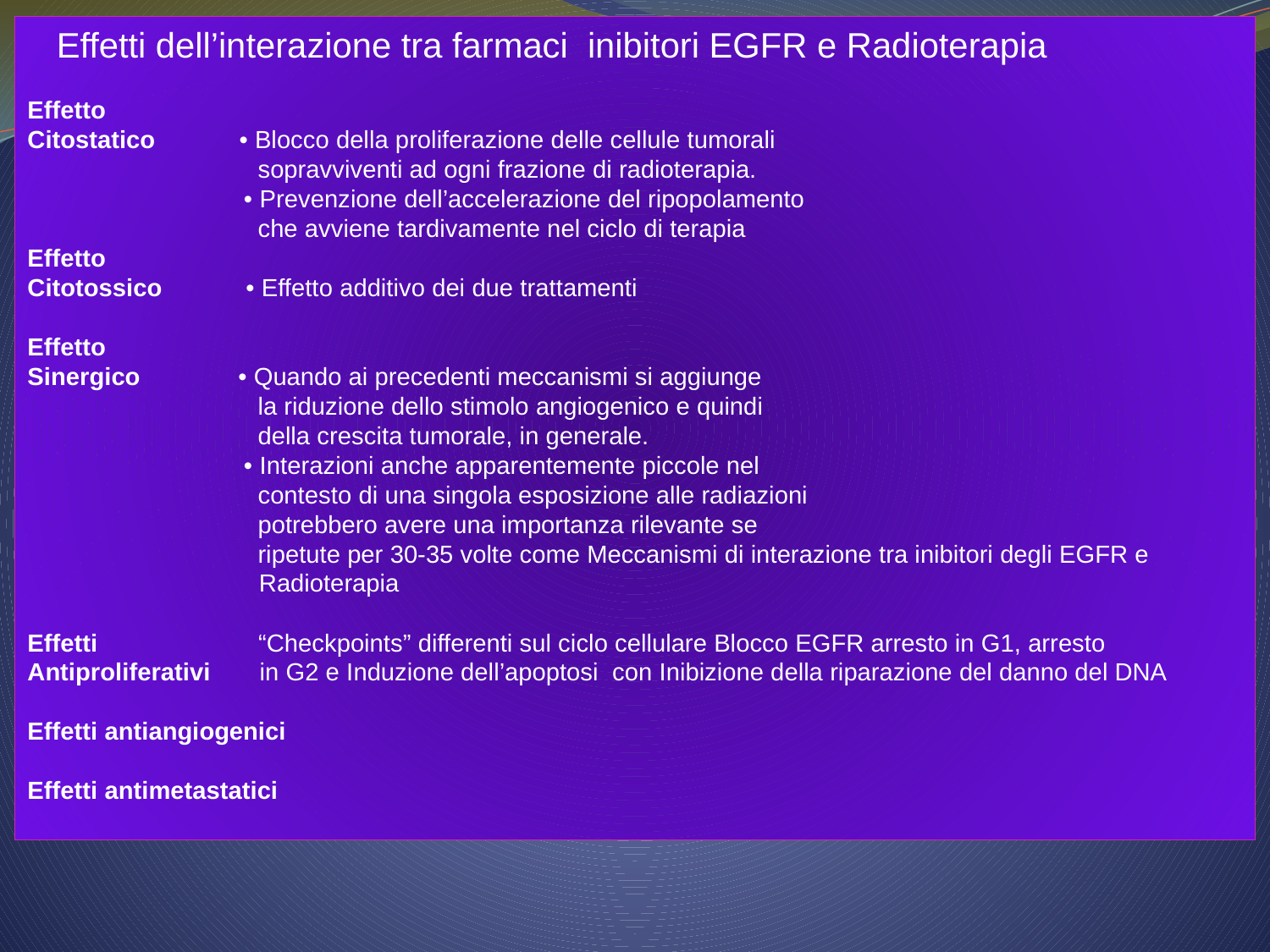

Effetti dell’interazione tra farmaci  inibitori EGFR e Radioterapia

Effetto
Citostatico            • Blocco della proliferazione delle cellule tumorali
                                 sopravviventi ad ogni frazione di radioterapia.
                               • Prevenzione dell’accelerazione del ripopolamento
                                 che avviene tardivamente nel ciclo di terapia
Effetto
Citotossico            • Effetto additivo dei due trattamenti

Effetto
Sinergico              • Quando ai precedenti meccanismi si aggiunge
                                 la riduzione dello stimolo angiogenico e quindi
                                 della crescita tumorale, in generale.
                               • Interazioni anche apparentemente piccole nel
                                 contesto di una singola esposizione alle radiazioni
                                 potrebbero avere una importanza rilevante se
                                 ripetute per 30-35 volte come Meccanismi di interazione tra inibitori degli EGFR e                	               Radioterapia

Effetti                       “Checkpoints” differenti sul ciclo cellulare Blocco EGFR arresto in G1, arresto
Antiproliferativi       in G2 e Induzione dell’apoptosi  con Inibizione della riparazione del danno del DNA

Effetti antiangiogenici

Effetti antimetastatici